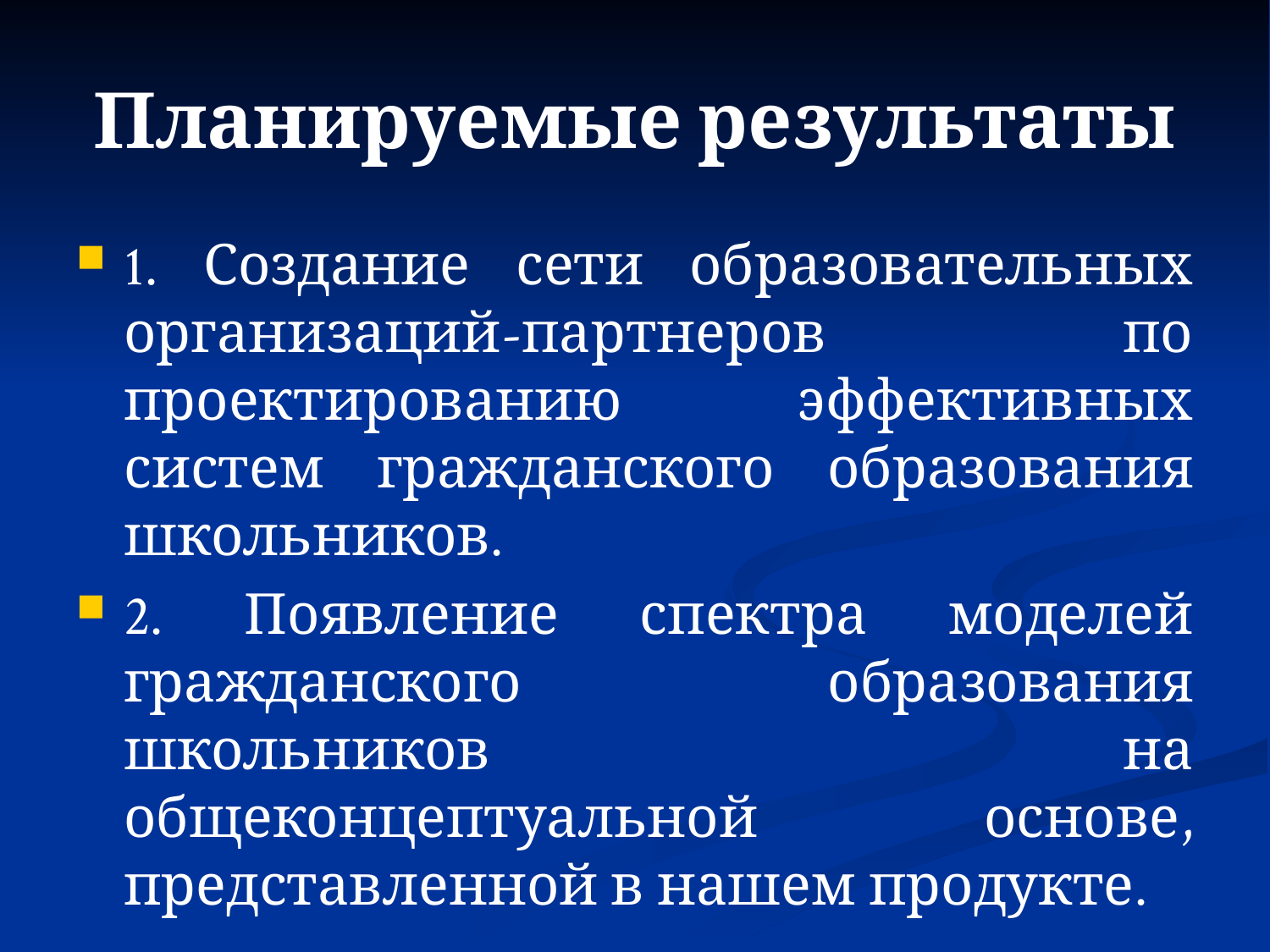

# Планируемые результаты
1. Создание сети образовательных организаций-партнеров по проектированию эффективных систем гражданского образования школьников.
2. Появление спектра моделей гражданского образования школьников на общеконцептуальной основе, представленной в нашем продукте.